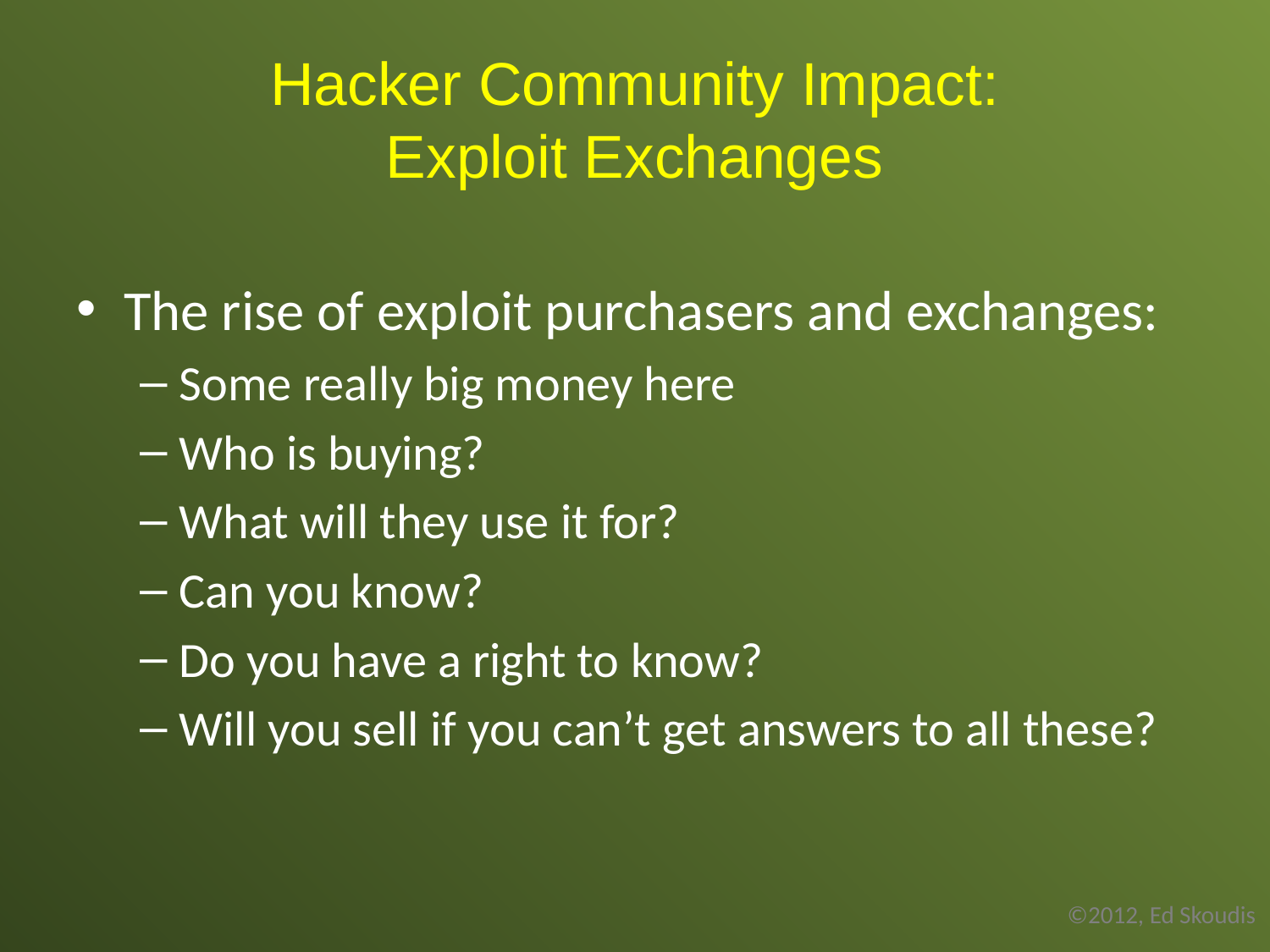

# Hacker Community Impact: Exploit Exchanges
The rise of exploit purchasers and exchanges:
Some really big money here
Who is buying?
What will they use it for?
Can you know?
Do you have a right to know?
Will you sell if you can’t get answers to all these?